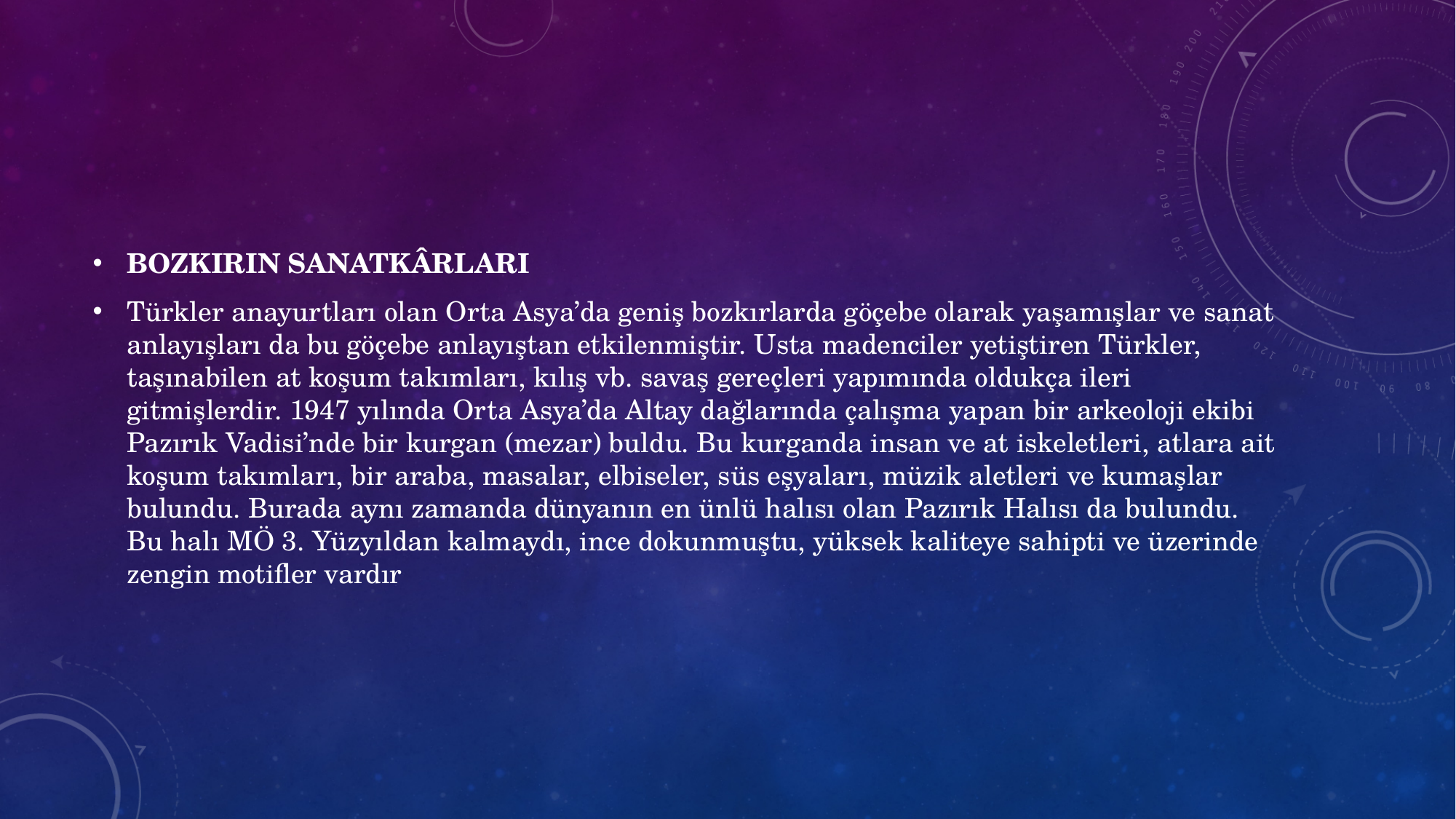

BOZKIRIN SANATKÂRLARI
Türkler anayurtları olan Orta Asya’da geniş bozkırlarda göçebe olarak yaşamışlar ve sanat anlayışları da bu göçebe anlayıştan etkilenmiştir. Usta madenciler yetiştiren Türkler, taşınabilen at koşum takımları, kılış vb. savaş gereçleri yapımında oldukça ileri gitmişlerdir. 1947 yılında Orta Asya’da Altay dağlarında çalışma yapan bir arkeoloji ekibi Pazırık Vadisi’nde bir kurgan (mezar) buldu. Bu kurganda insan ve at iskeletleri, atlara ait koşum takımları, bir araba, masalar, elbiseler, süs eşyaları, müzik aletleri ve kumaşlar bulundu. Burada aynı zamanda dünyanın en ünlü halısı olan Pazırık Halısı da bulundu. Bu halı MÖ 3. Yüzyıldan kalmaydı, ince dokunmuştu, yüksek kaliteye sahipti ve üzerinde zengin motifler vardır